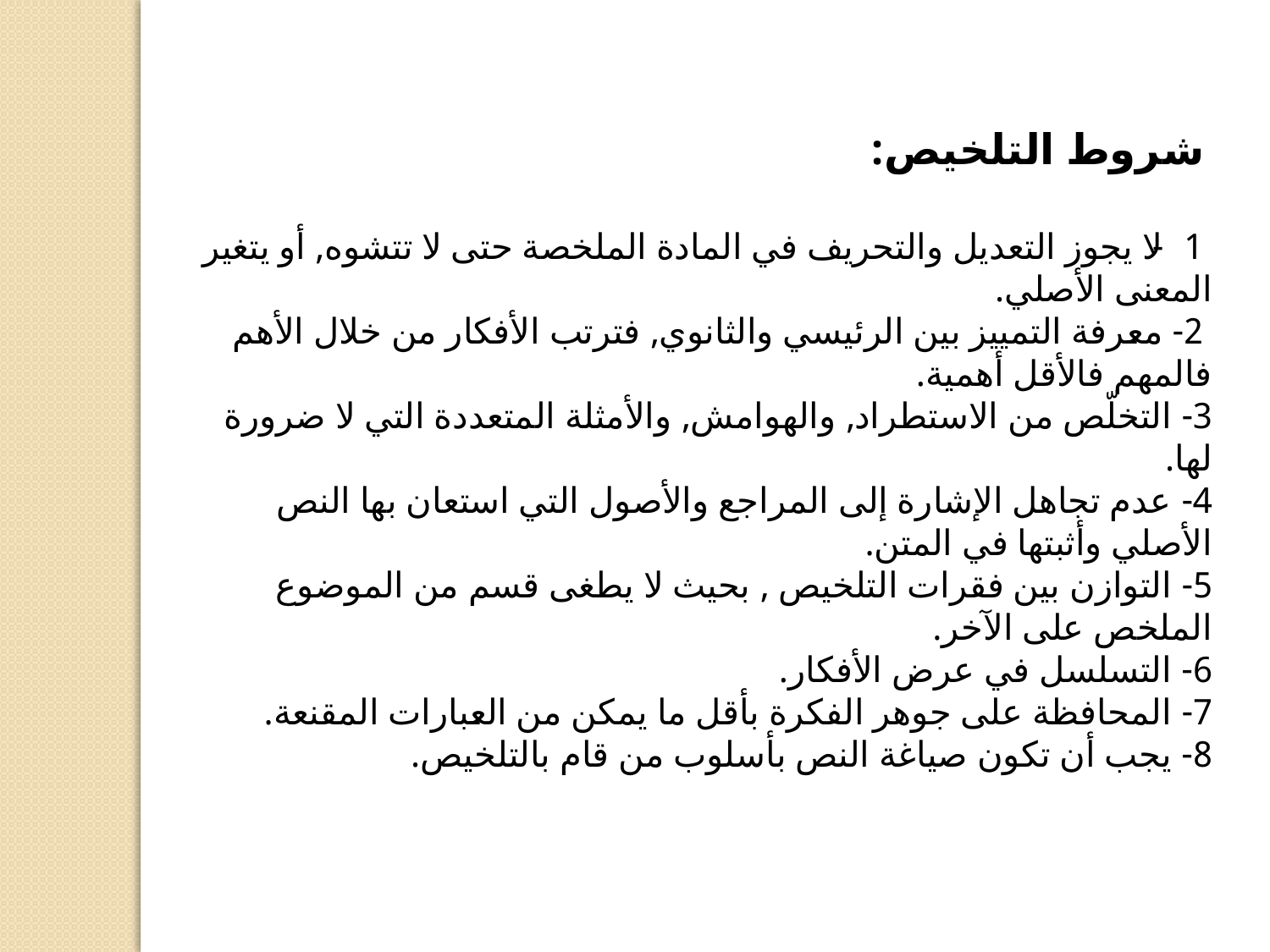

شروط التلخيص:

 1- لا يجوز التعديل والتحريف في المادة الملخصة حتى لا تتشوه, أو يتغير المعنى الأصلي.
 2- معرفة التمييز بين الرئيسي والثانوي, فترتب الأفكار من خلال الأهم فالمهم فالأقل أهمية.
3- التخلّص من الاستطراد, والهوامش, والأمثلة المتعددة التي لا ضرورة  لها.
4- عدم تجاهل الإشارة إلى المراجع والأصول التي استعان بها النص الأصلي وأثبتها في المتن.
5- التوازن بين فقرات التلخيص , بحيث لا يطغى قسم من الموضوع الملخص على الآخر.
6- التسلسل في عرض الأفكار.
7- المحافظة على جوهر الفكرة بأقل ما يمكن من العبارات المقنعة.
8- يجب أن تكون صياغة النص بأسلوب من قام بالتلخيص.